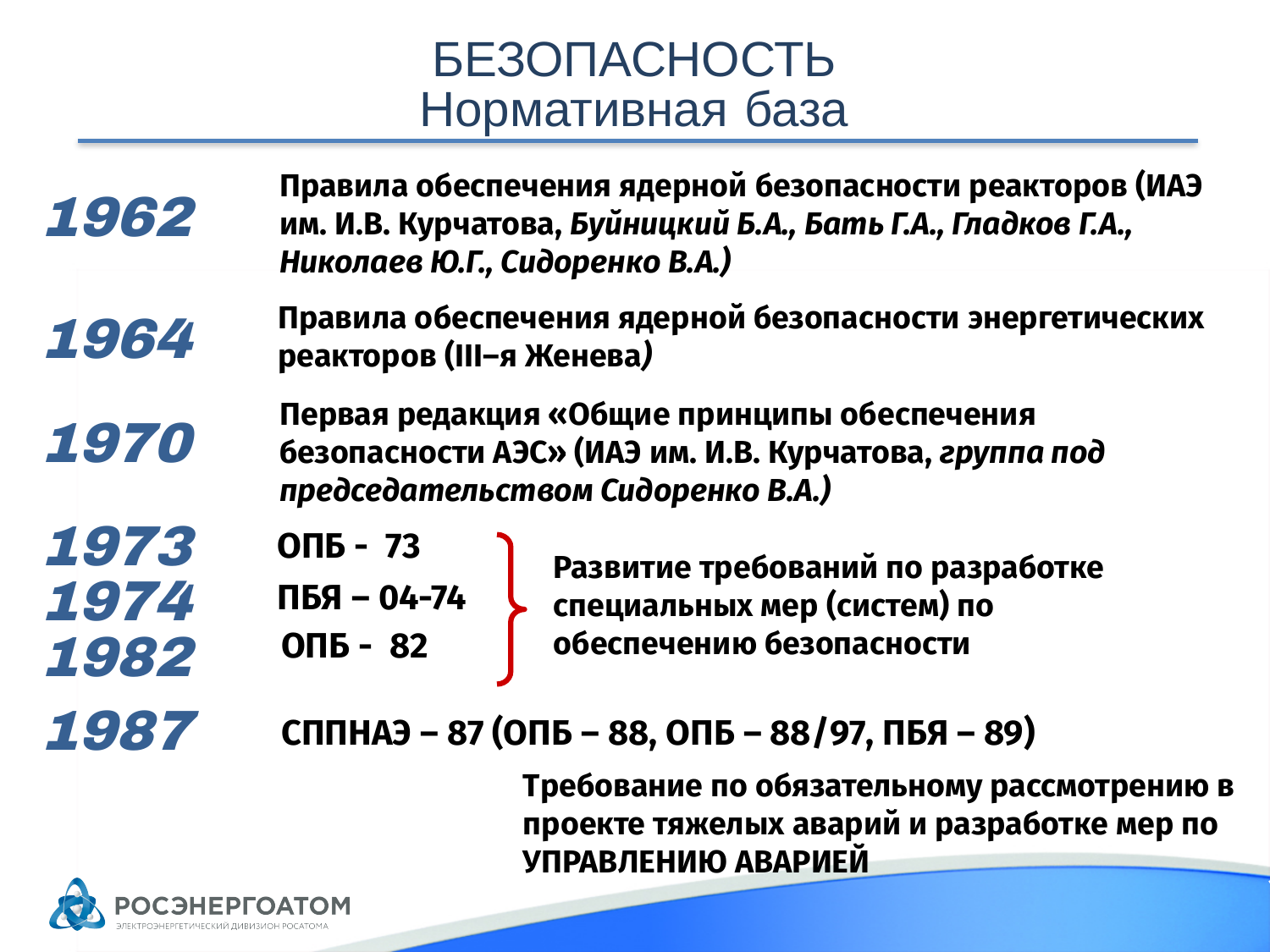

БЕЗОПАСНОСТЬ
Нормативная база
Правила обеспечения ядерной безопасности реакторов (ИАЭ им. И.В. Курчатова, Буйницкий Б.А., Бать Г.А., Гладков Г.А., Николаев Ю.Г., Сидоренко В.А.)
1962
Правила обеспечения ядерной безопасности энергетических реакторов (III–я Женева)
1964
Первая редакция «Общие принципы обеспечения  безопасности АЭС» (ИАЭ им. И.В. Курчатова, группа под председательством Сидоренко В.А.)
1970
1973
ОПБ -  73

Развитие требований по разработке специальных мер (систем) по обеспечению безопасности
1974
ПБЯ – 04-74
1982
ОПБ -  82
1987
СППНАЭ – 87 (ОПБ – 88, ОПБ – 88/97, ПБЯ – 89)
Требование по обязательному рассмотрению в проекте тяжелых аварий и разработке мер по УПРАВЛЕНИЮ АВАРИЕЙ